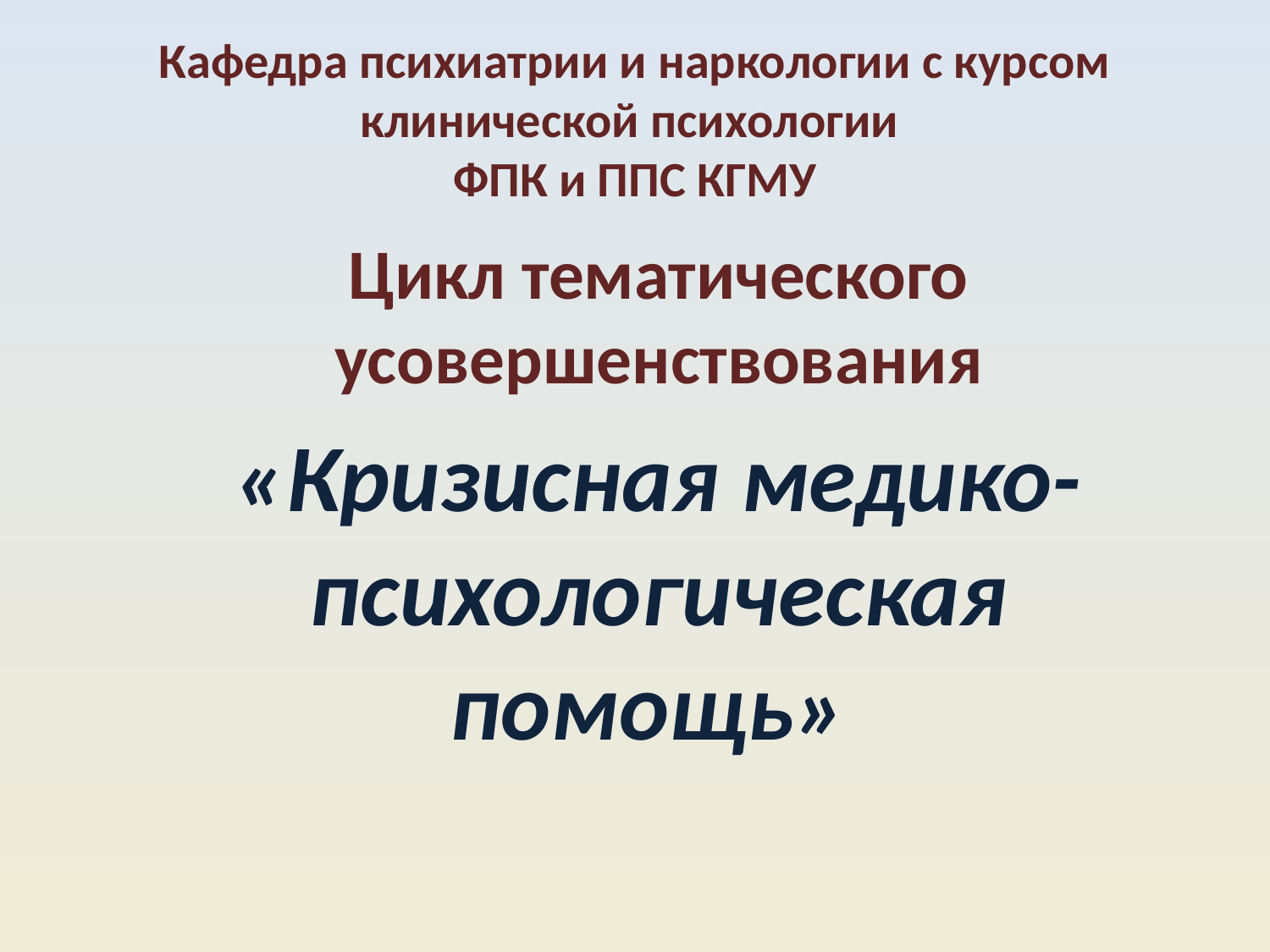

# Кафедра психиатрии и наркологии с курсом клинической психологии ФПК и ППС КГМУ
Цикл тематического усовершенствования
«Кризисная медико-психологическая помощь»